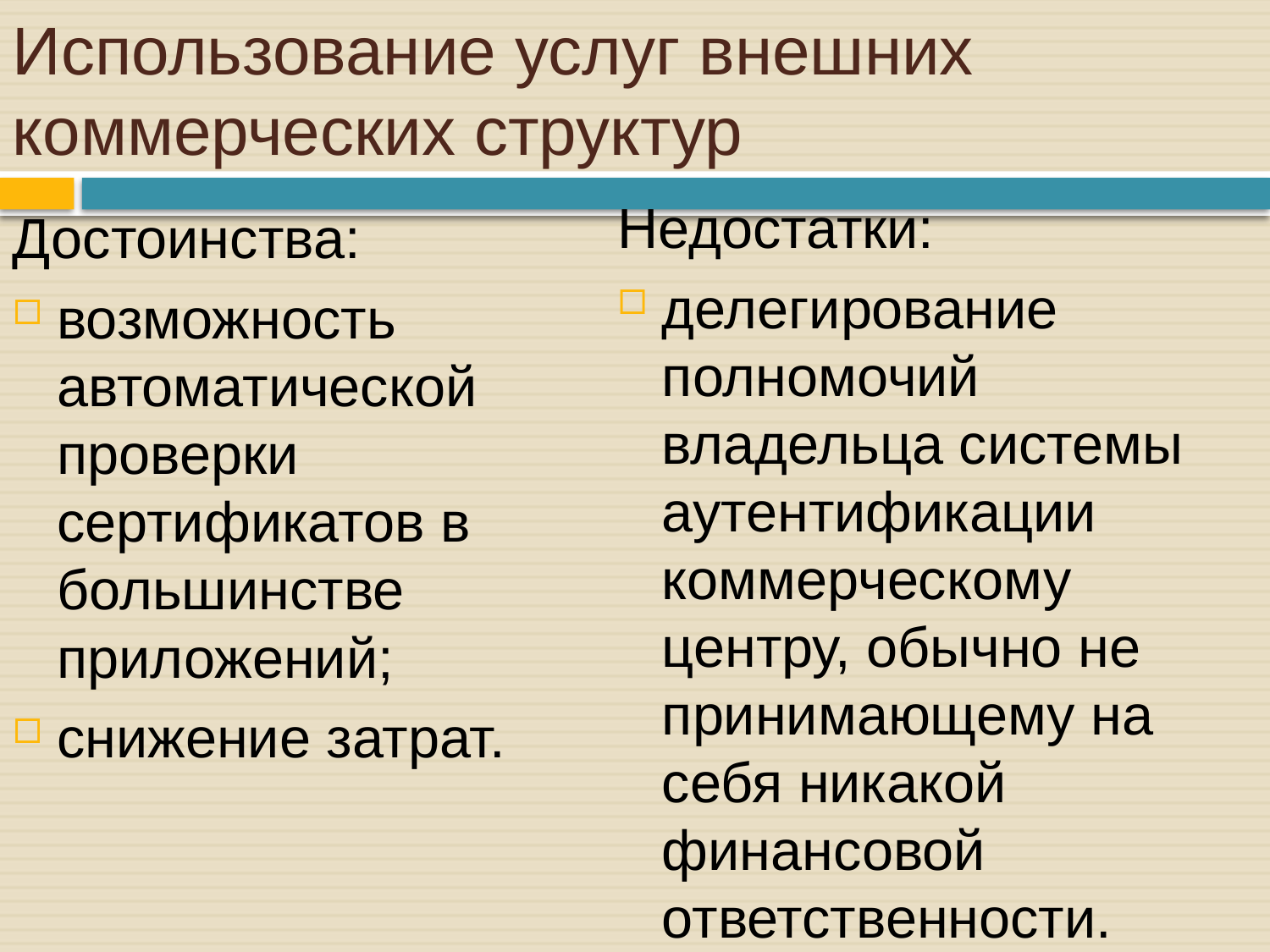

# Использование услуг внешних коммерческих структур
Недостатки:
делегирование полномочий владельца системы аутентификации коммерческому центру, обычно не принимающему на себя никакой финансовой ответственности.
Достоинства:
возможность автоматической проверки сертификатов в большинстве приложений;
снижение затрат.